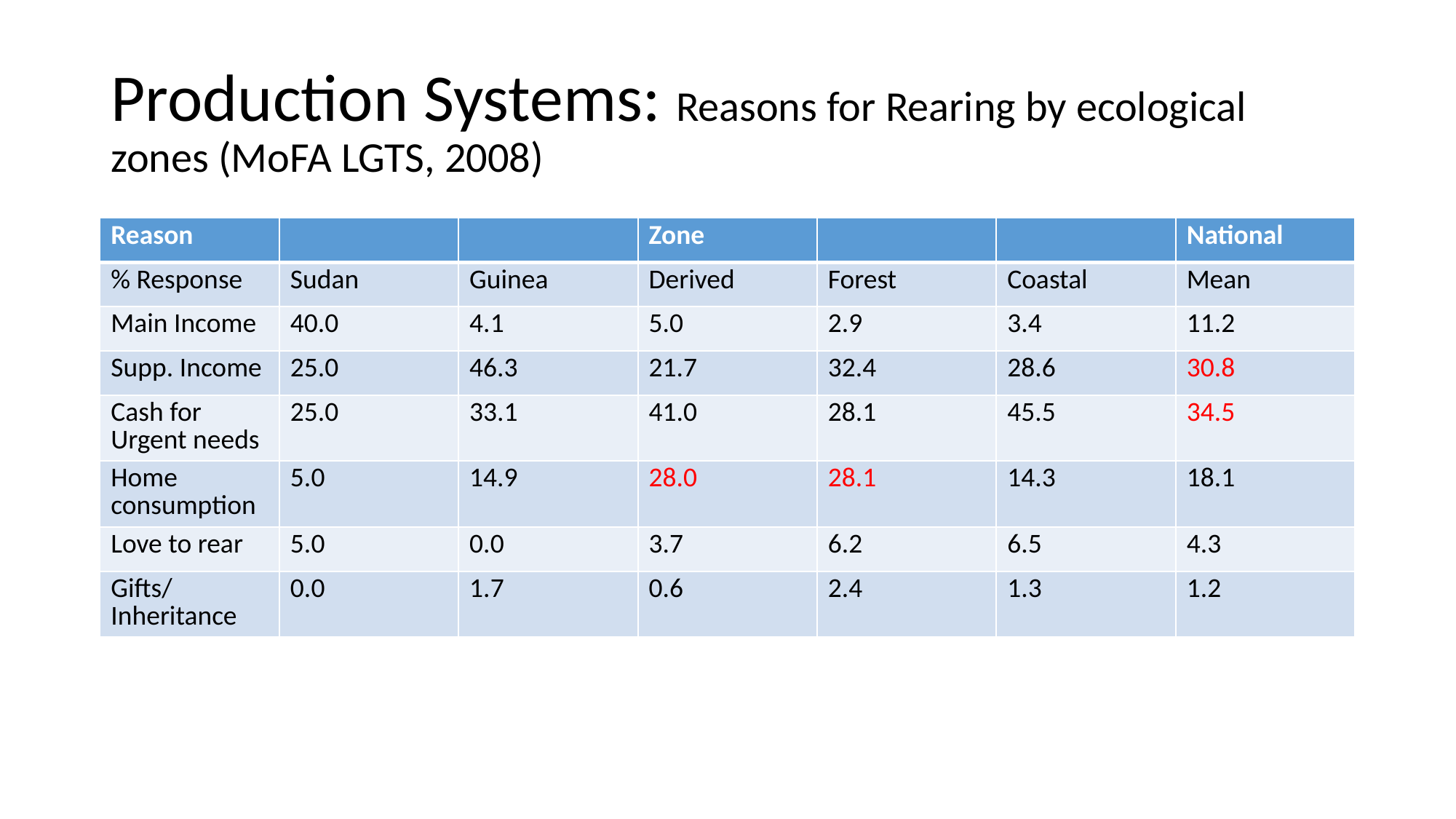

# Production Systems: Reasons for Rearing by ecological zones (MoFA LGTS, 2008)
| Reason |  |  | Zone |  |  | National |
| --- | --- | --- | --- | --- | --- | --- |
| % Response | Sudan | Guinea | Derived | Forest | Coastal | Mean |
| Main Income | 40.0 | 4.1 | 5.0 | 2.9 | 3.4 | 11.2 |
| Supp. Income | 25.0 | 46.3 | 21.7 | 32.4 | 28.6 | 30.8 |
| Cash for Urgent needs | 25.0 | 33.1 | 41.0 | 28.1 | 45.5 | 34.5 |
| Home consumption | 5.0 | 14.9 | 28.0 | 28.1 | 14.3 | 18.1 |
| Love to rear | 5.0 | 0.0 | 3.7 | 6.2 | 6.5 | 4.3 |
| Gifts/Inheritance | 0.0 | 1.7 | 0.6 | 2.4 | 1.3 | 1.2 |